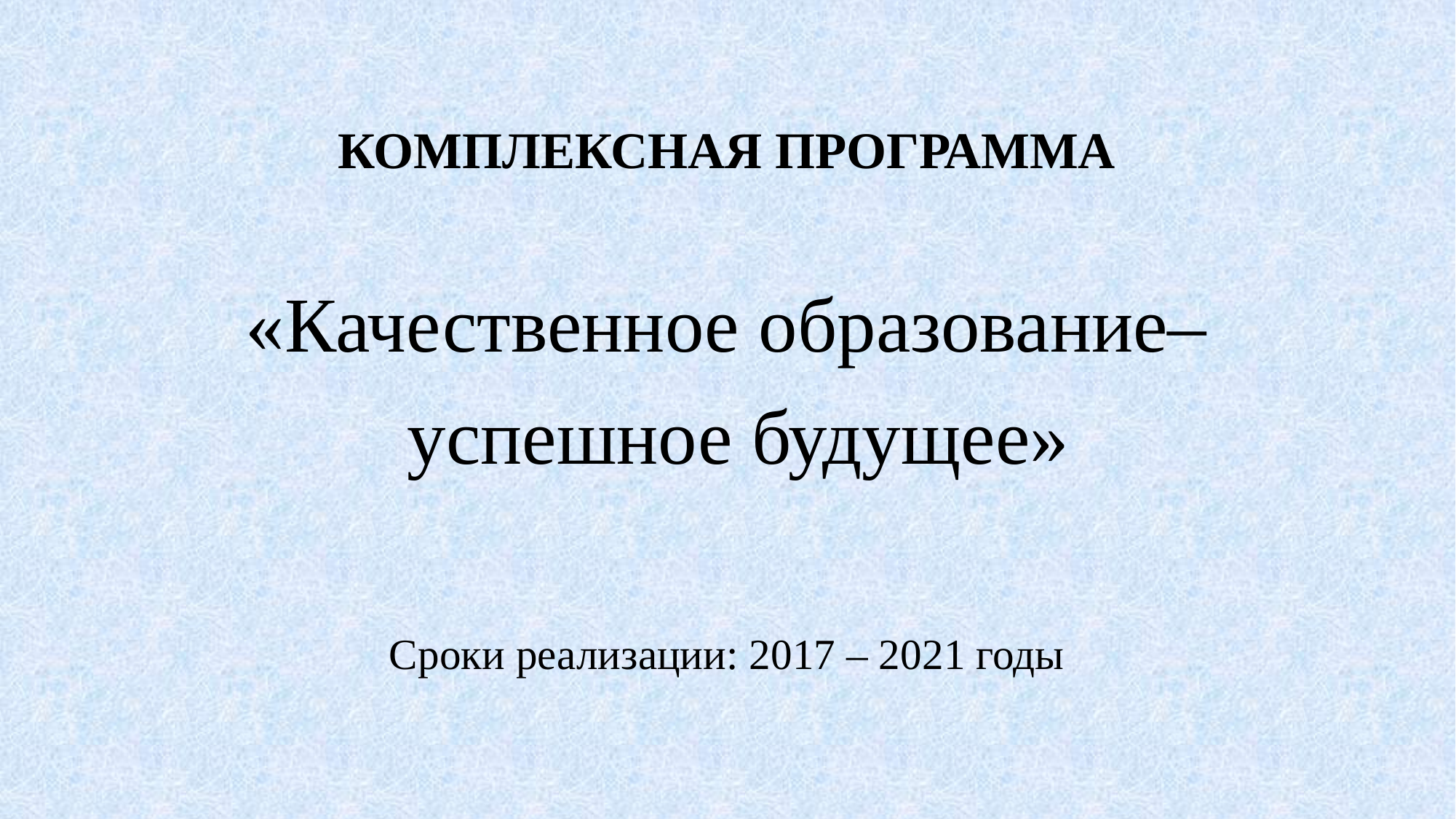

# Комплексная программа
«Качественное образование–успешное будущее»

Сроки реализации: 2017 – 2021 годы